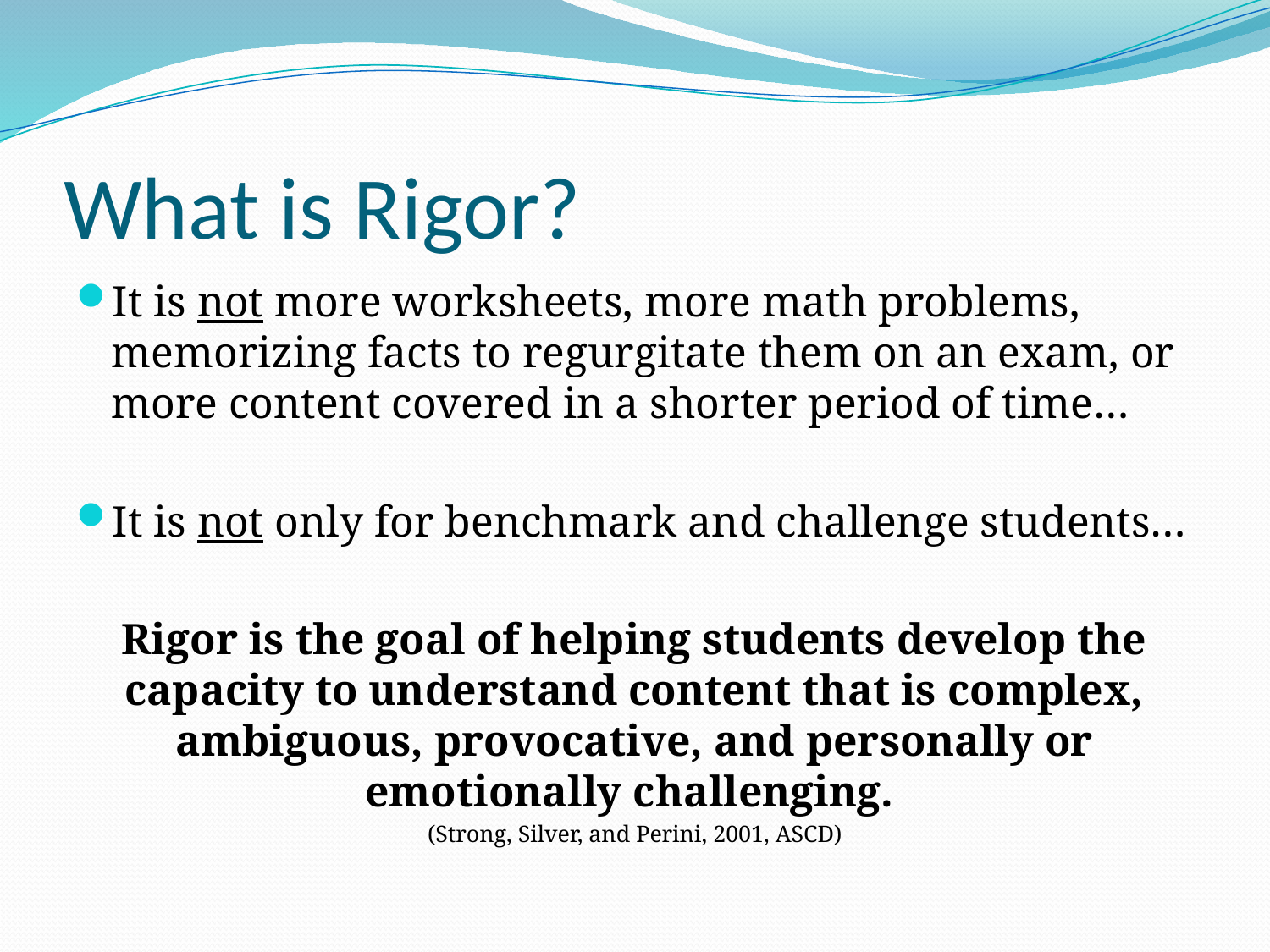

# What is Rigor?
It is not more worksheets, more math problems, memorizing facts to regurgitate them on an exam, or more content covered in a shorter period of time…

It is not only for benchmark and challenge students…

Rigor is the goal of helping students develop the capacity to understand content that is complex, ambiguous, provocative, and personally or emotionally challenging.
(Strong, Silver, and Perini, 2001, ASCD)